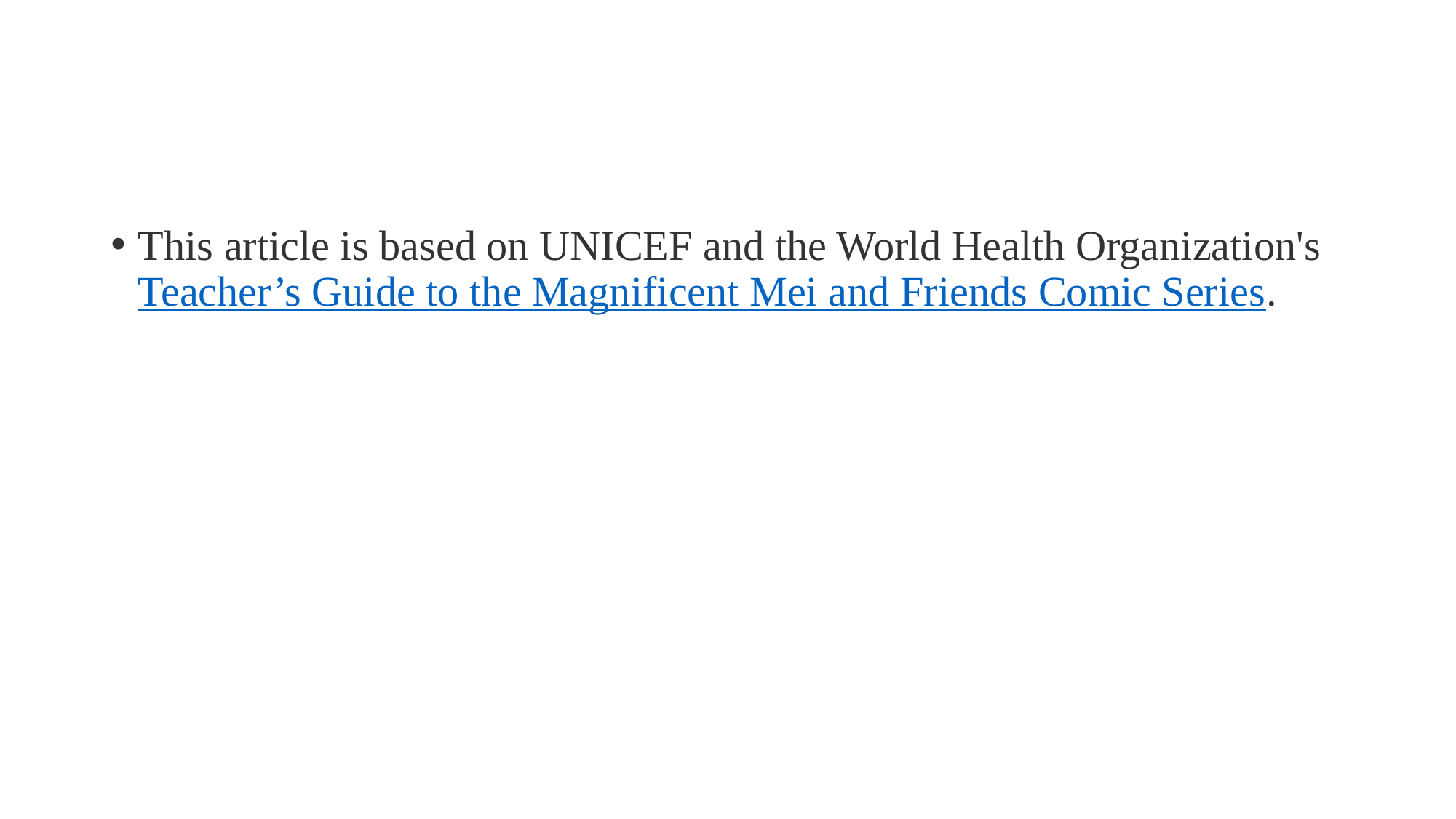

#
This article is based on UNICEF and the World Health Organization's Teacher’s Guide to the Magnificent Mei and Friends Comic Series.